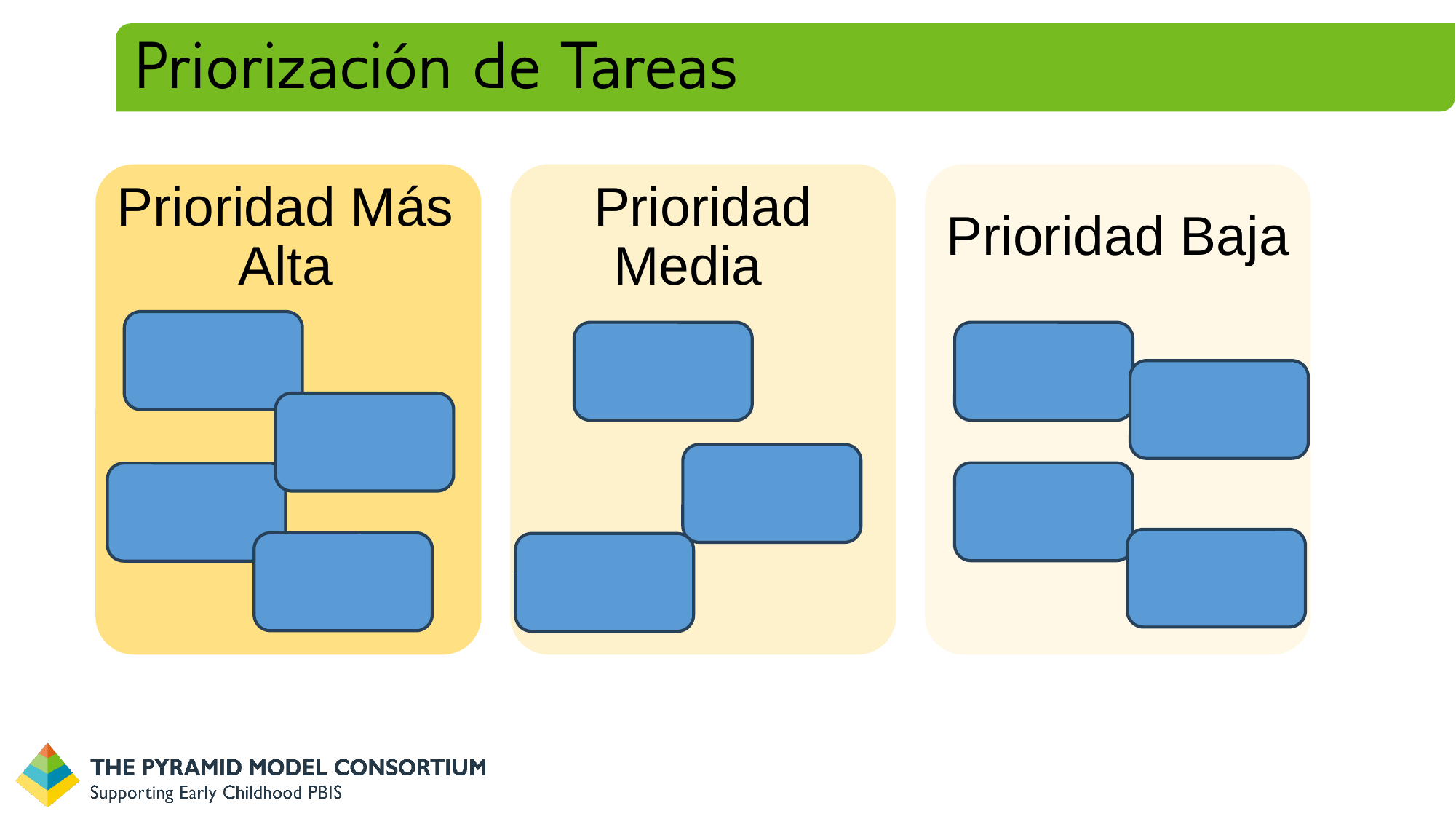

# Priorización de Tareas
Prioridad Más Alta

Prioridad Media

Prioridad Baja